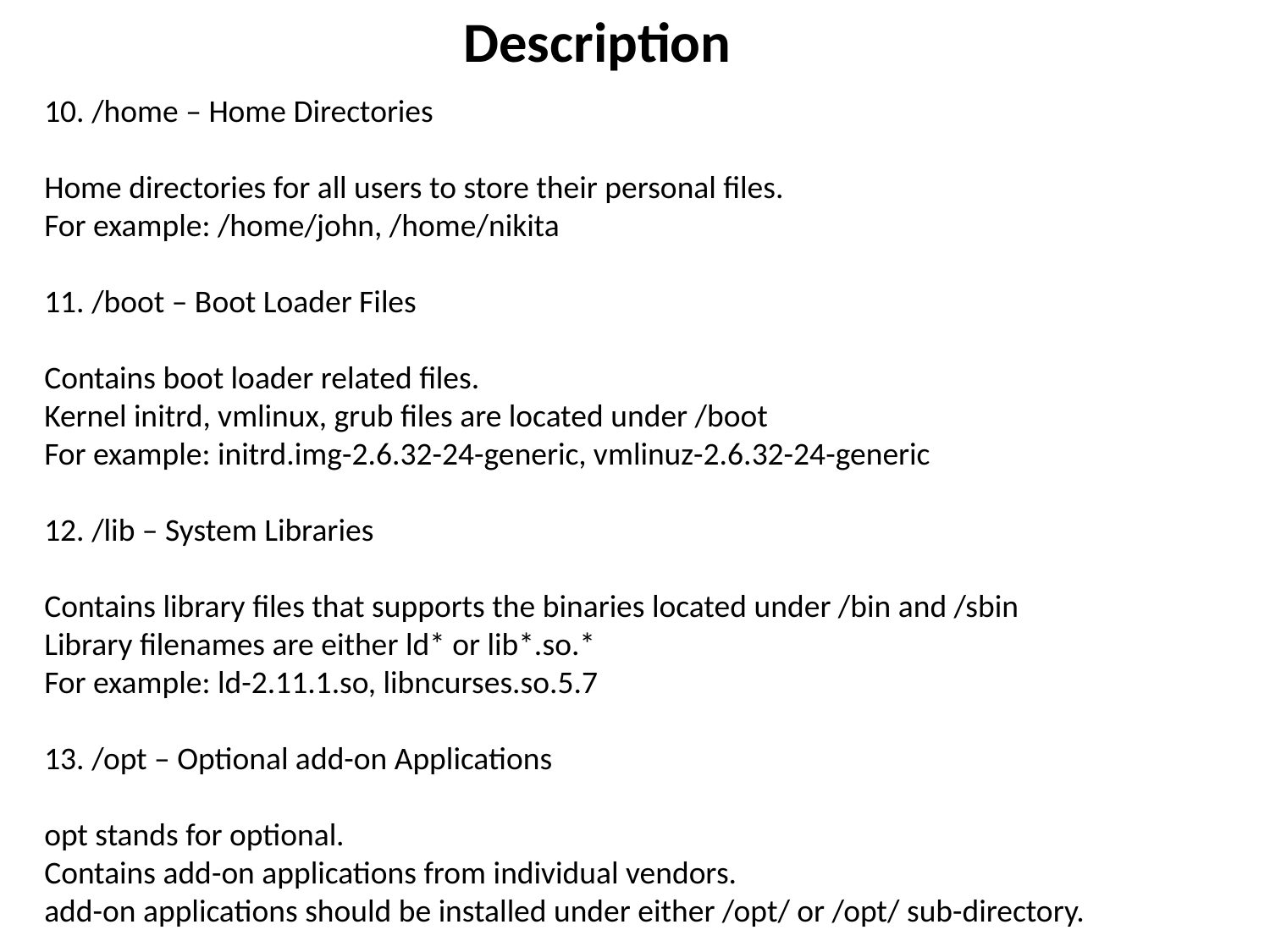

Description
10. /home – Home Directories

Home directories for all users to store their personal files.
For example: /home/john, /home/nikita

11. /boot – Boot Loader Files

Contains boot loader related files.
Kernel initrd, vmlinux, grub files are located under /boot
For example: initrd.img-2.6.32-24-generic, vmlinuz-2.6.32-24-generic

12. /lib – System Libraries

Contains library files that supports the binaries located under /bin and /sbin
Library filenames are either ld* or lib*.so.*
For example: ld-2.11.1.so, libncurses.so.5.7

13. /opt – Optional add-on Applications

opt stands for optional.
Contains add-on applications from individual vendors.
add-on applications should be installed under either /opt/ or /opt/ sub-directory.